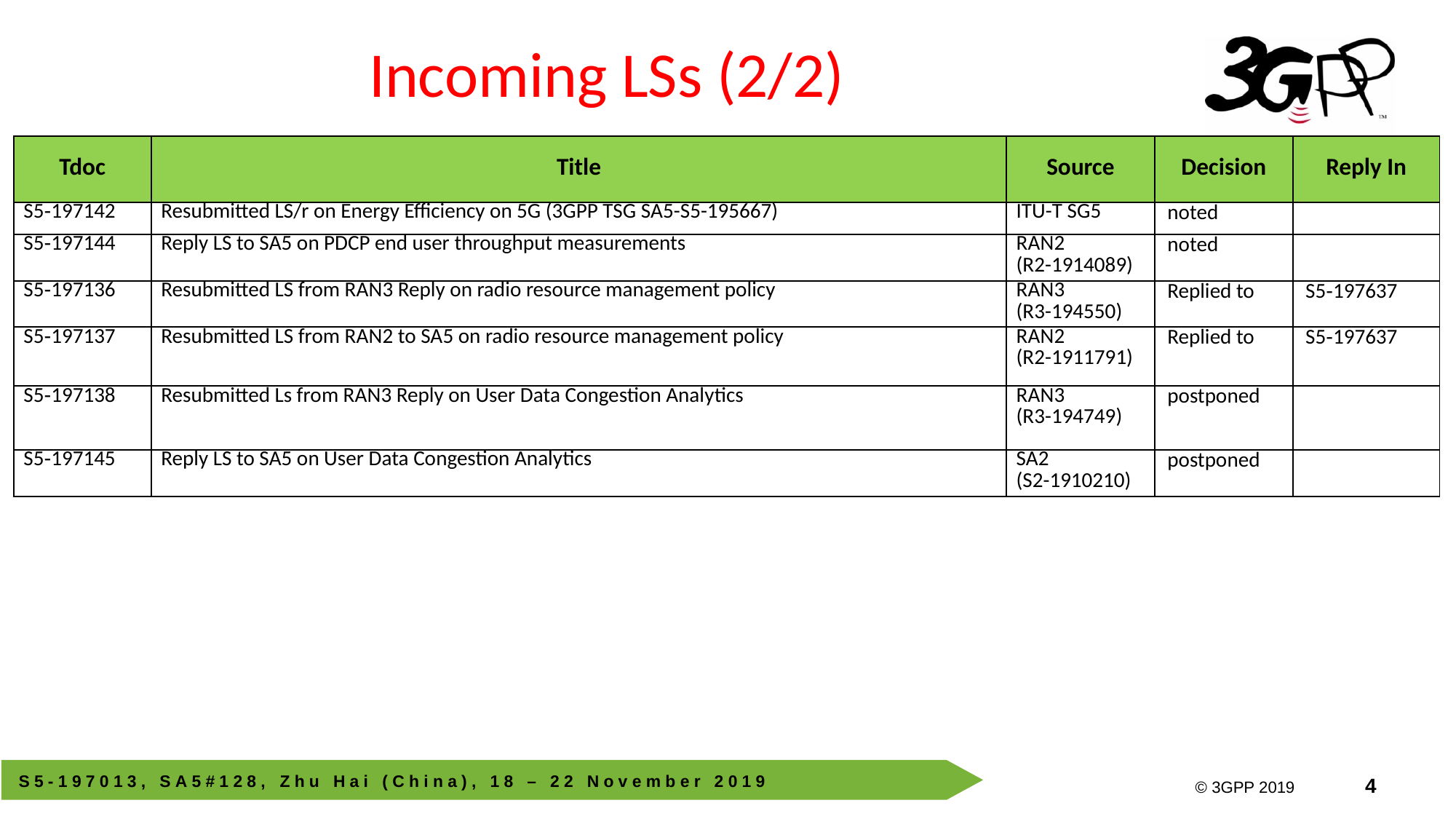

# Incoming LSs (2/2)
| Tdoc | Title | Source | Decision | Reply In |
| --- | --- | --- | --- | --- |
| S5‑197142 | Resubmitted LS/r on Energy Efficiency on 5G (3GPP TSG SA5-S5-195667) | ITU-T SG5 | noted |  |
| S5‑197144 | Reply LS to SA5 on PDCP end user throughput measurements | RAN2 (R2-1914089) | noted |  |
| S5‑197136 | Resubmitted LS from RAN3 Reply on radio resource management policy | RAN3 (R3-194550) | Replied to | S5‑197637 |
| S5‑197137 | Resubmitted LS from RAN2 to SA5 on radio resource management policy | RAN2 (R2-1911791) | Replied to | S5‑197637 |
| S5‑197138 | Resubmitted Ls from RAN3 Reply on User Data Congestion Analytics | RAN3 (R3-194749) | postponed |  |
| S5‑197145 | Reply LS to SA5 on User Data Congestion Analytics | SA2 (S2-1910210) | postponed |  |